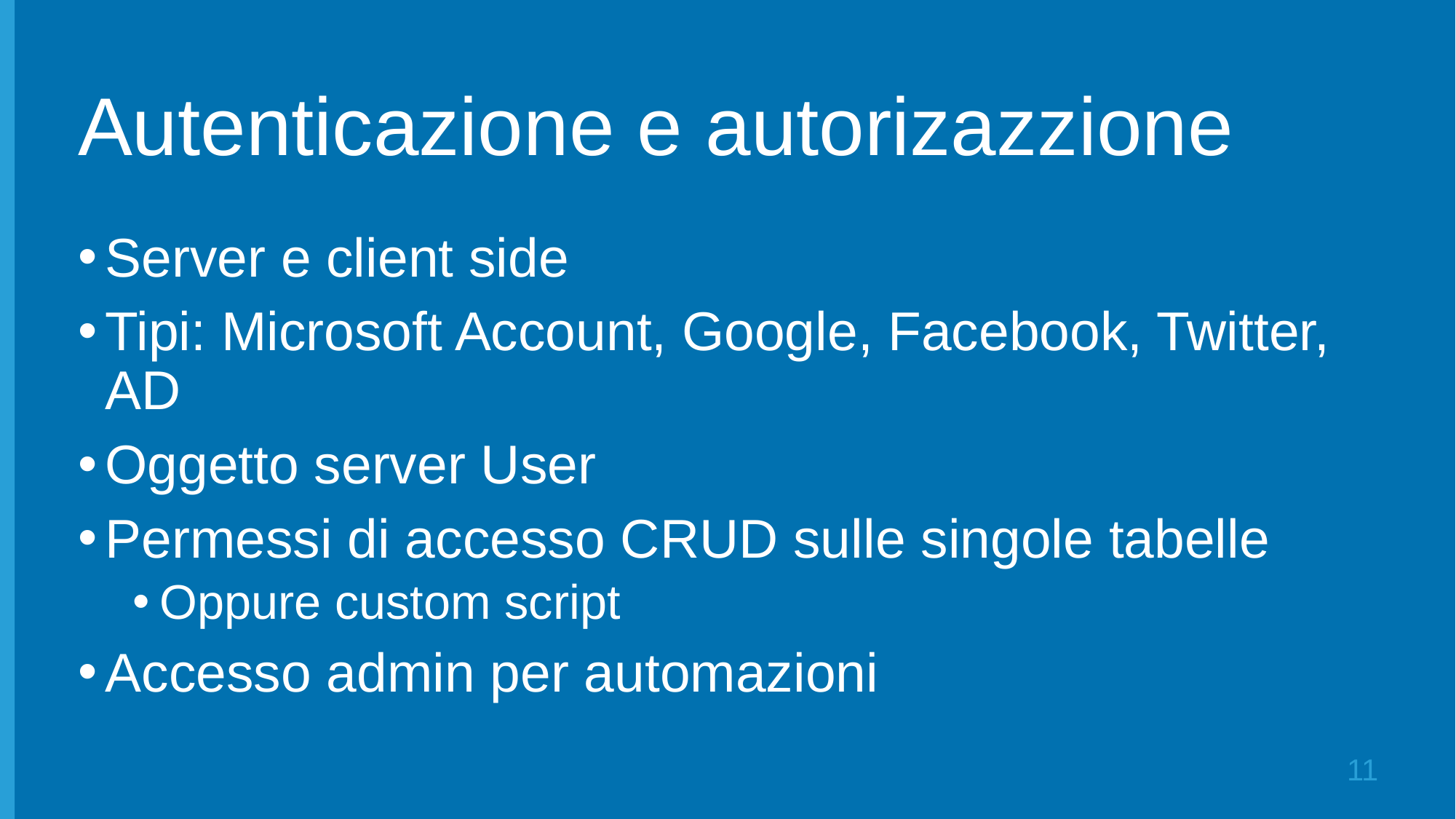

# Autenticazione e autorizazzione
Server e client side
Tipi: Microsoft Account, Google, Facebook, Twitter, AD
Oggetto server User
Permessi di accesso CRUD sulle singole tabelle
Oppure custom script
Accesso admin per automazioni
11